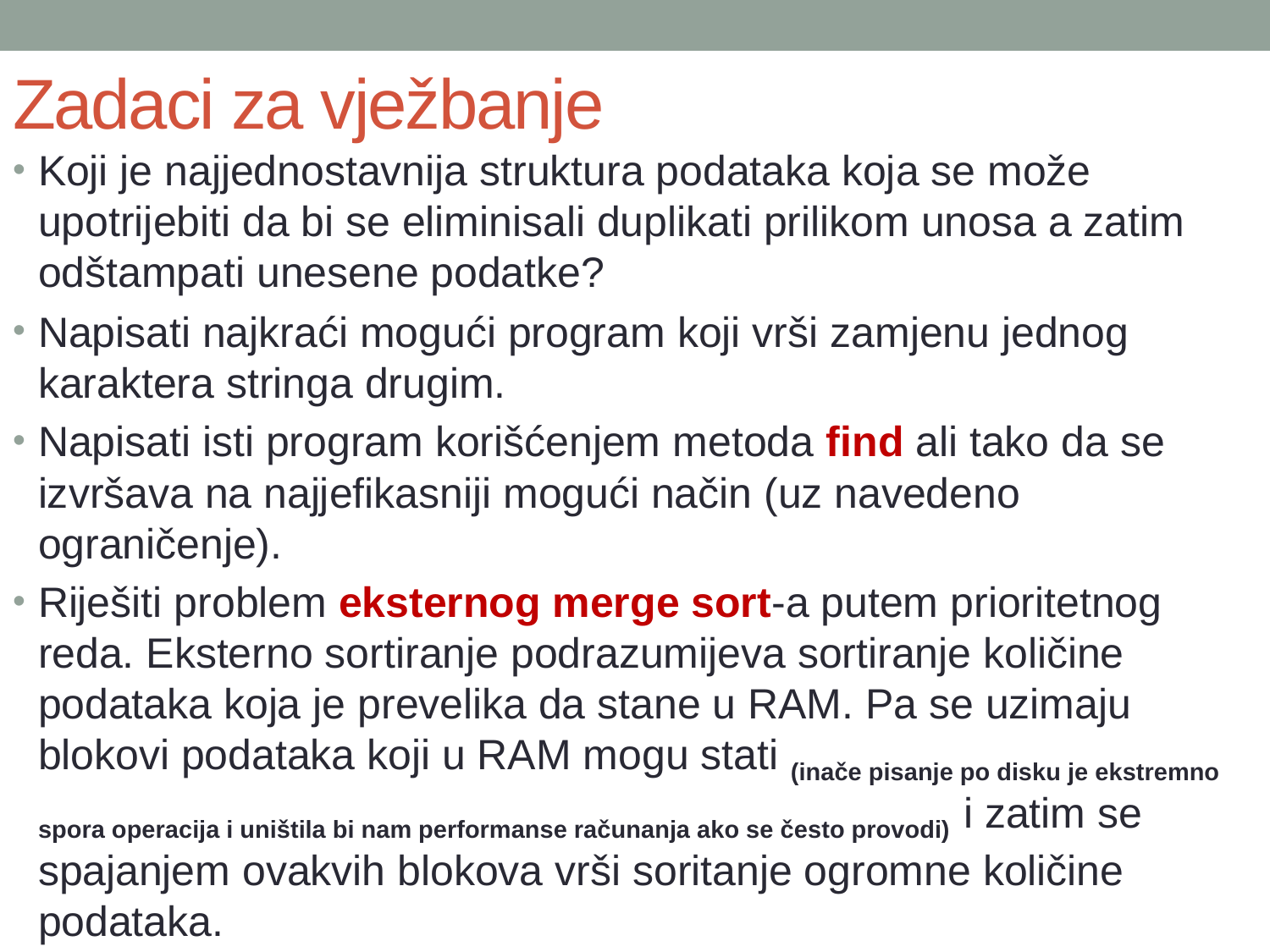

# Zadaci za vježbanje
Koji je najjednostavnija struktura podataka koja se može upotrijebiti da bi se eliminisali duplikati prilikom unosa a zatim odštampati unesene podatke?
Napisati najkraći mogući program koji vrši zamjenu jednog karaktera stringa drugim.
Napisati isti program korišćenjem metoda find ali tako da se izvršava na najjefikasniji mogući način (uz navedeno ograničenje).
Riješiti problem eksternog merge sort-a putem prioritetnog reda. Eksterno sortiranje podrazumijeva sortiranje količine podataka koja je prevelika da stane u RAM. Pa se uzimaju blokovi podataka koji u RAM mogu stati (inače pisanje po disku je ekstremno spora operacija i uništila bi nam performanse računanja ako se često provodi) i zatim se spajanjem ovakvih blokova vrši soritanje ogromne količine podataka.